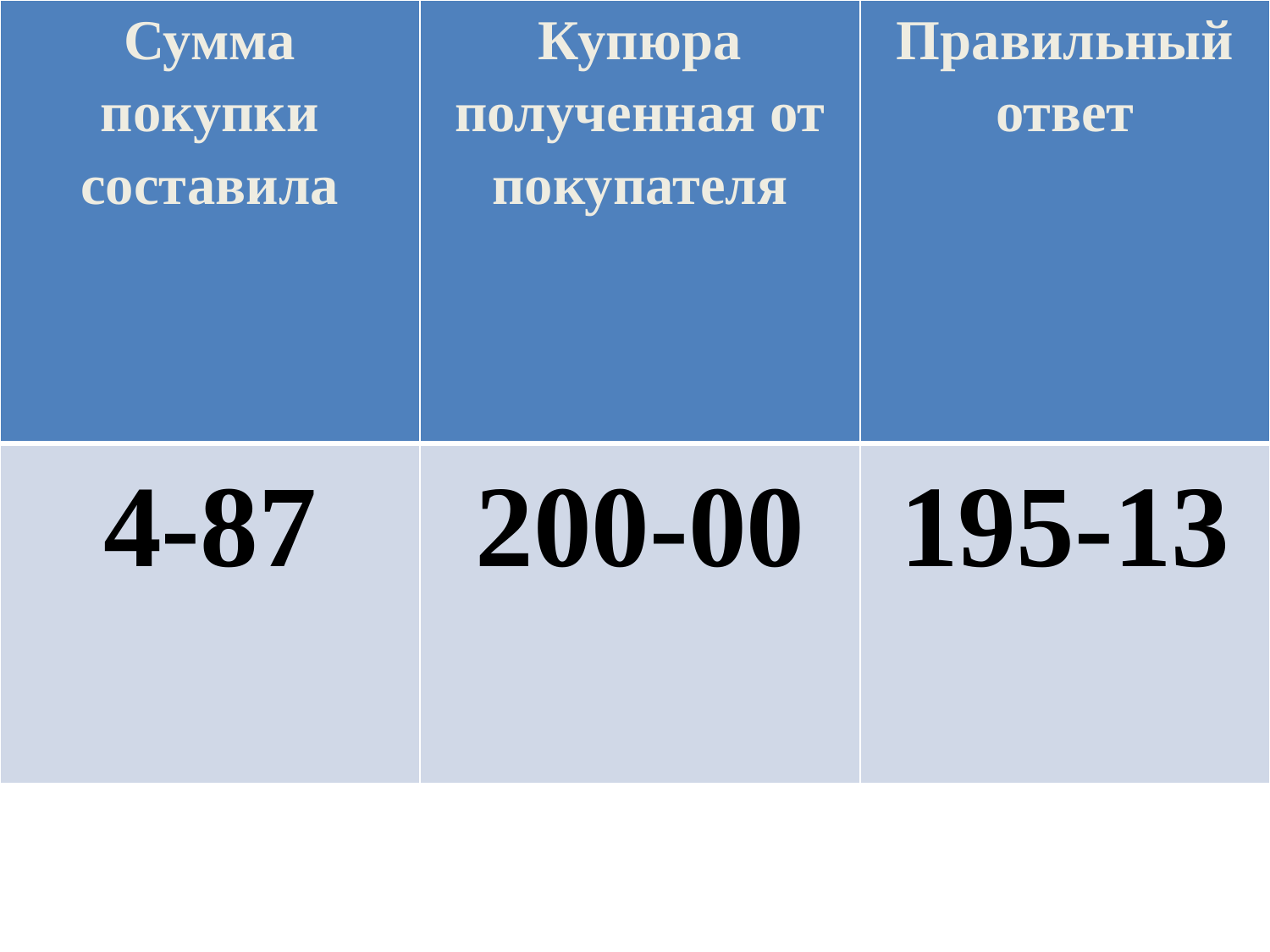

| Сумма покупки составила | Купюра полученная от покупателя | Правильный ответ |
| --- | --- | --- |
| 4-87 | 200-00 | 195-13 |
#